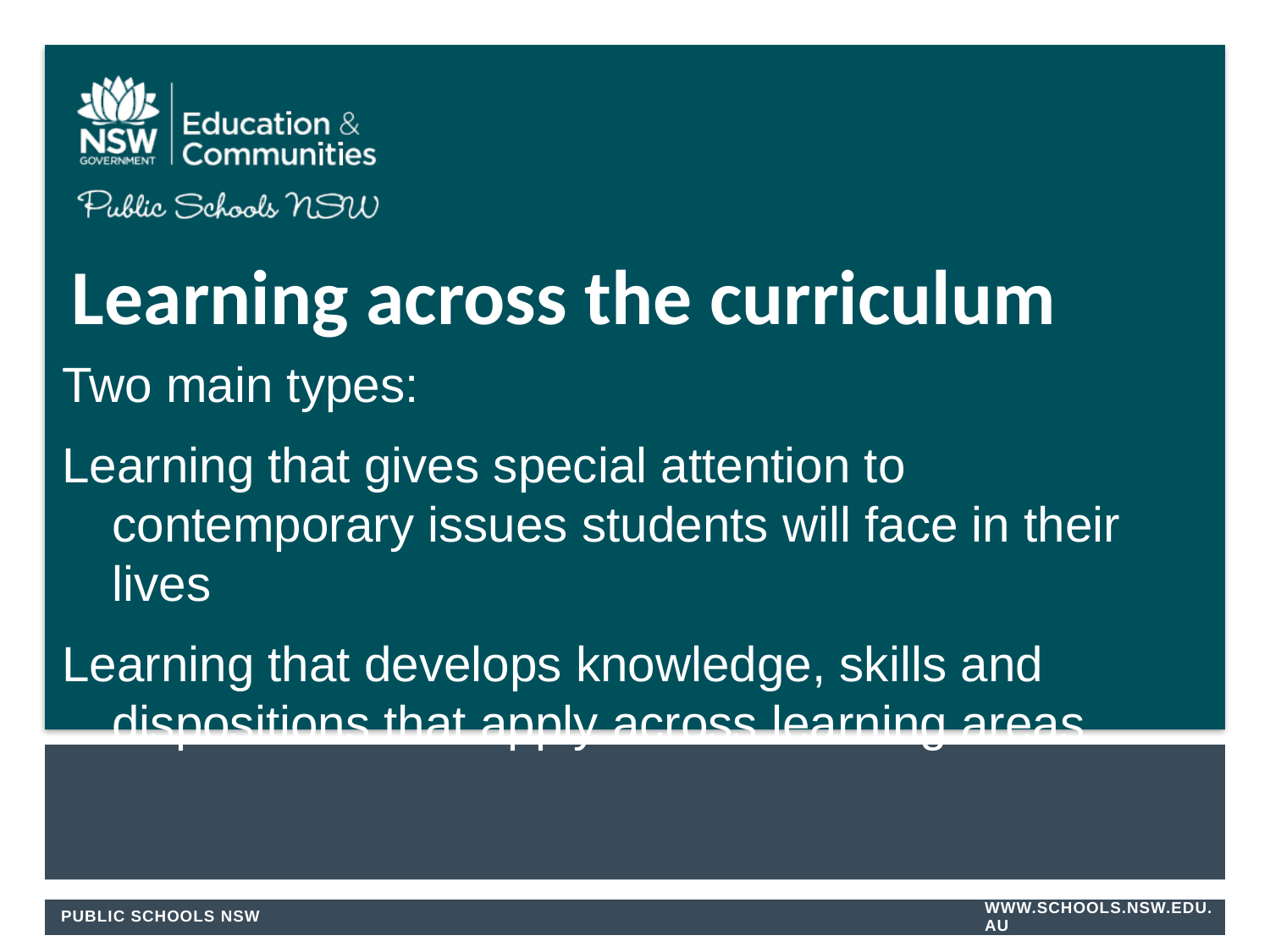

# Learning across the curriculum
Two main types:
Learning that gives special attention to contemporary issues students will face in their lives
Learning that develops knowledge, skills and dispositions that apply across learning areas